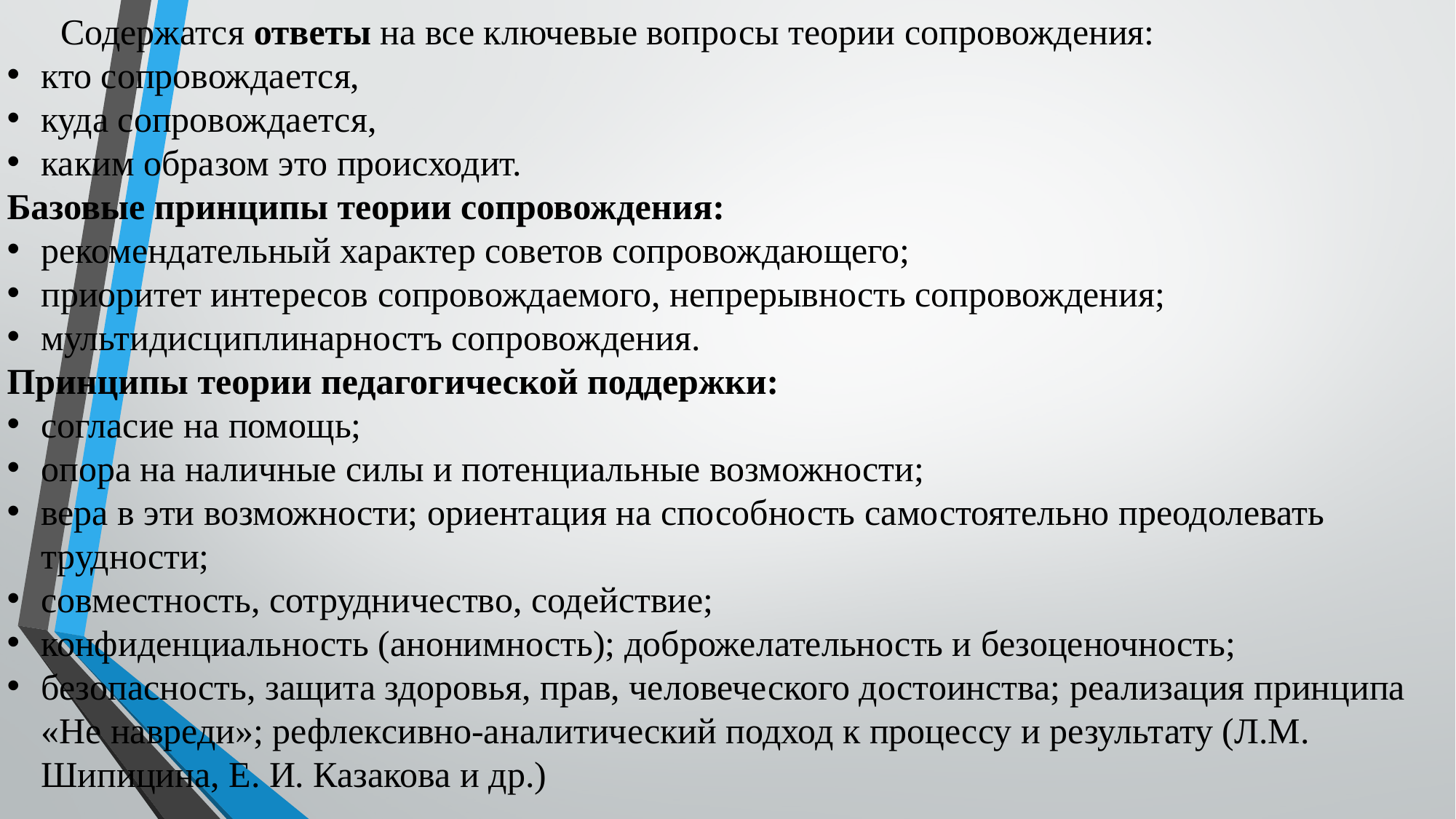

Содержатся ответы на все ключевые вопросы теории сопровождения:
кто сопровождается,
куда сопровождается,
каким образом это происходит.
Базовые принципы теории сопровождения:
рекомендательный характер советов сопровождающего;
приоритет интересов сопровождаемого, непрерывность сопровождения;
мультидисциплинарностъ сопровождения.
Принципы теории педагогической поддержки:
согласие на помощь;
опора на наличные силы и потенциальные возможности;
вера в эти возможности; ориентация на способность самостоятельно преодолевать трудности;
совместность, сотрудничество, содействие;
конфиденциальность (анонимность); доброжелательность и безоценочность;
безопасность, защита здоровья, прав, человеческого достоинства; реализация принципа «Не навреди»; рефлексивно-аналитический подход к процессу и результату (Л.М. Шипицина, Е. И. Казакова и др.)